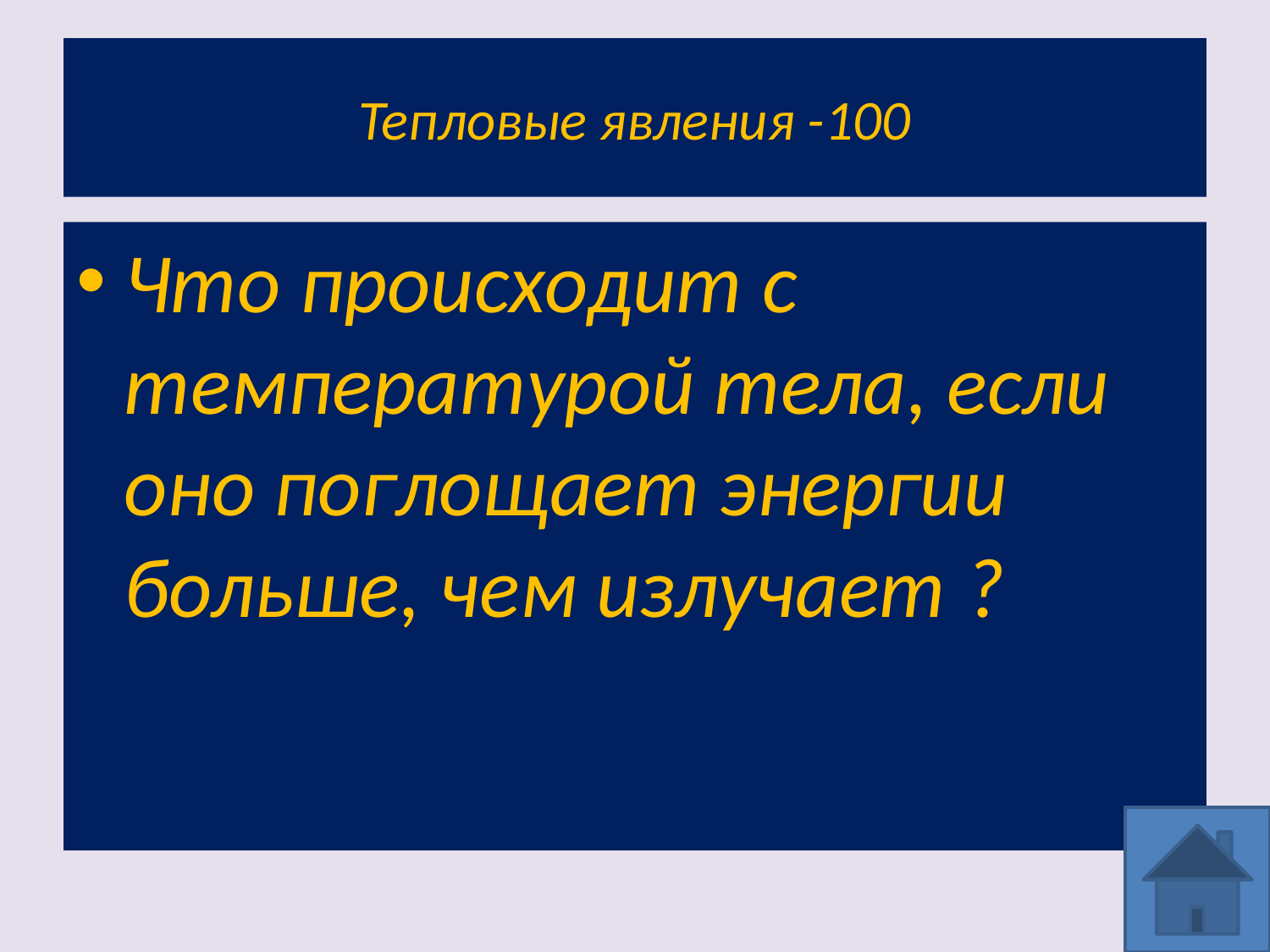

# Тепловые явления -100
Что происходит с температурой тела, если оно поглощает энергии больше, чем излучает ?